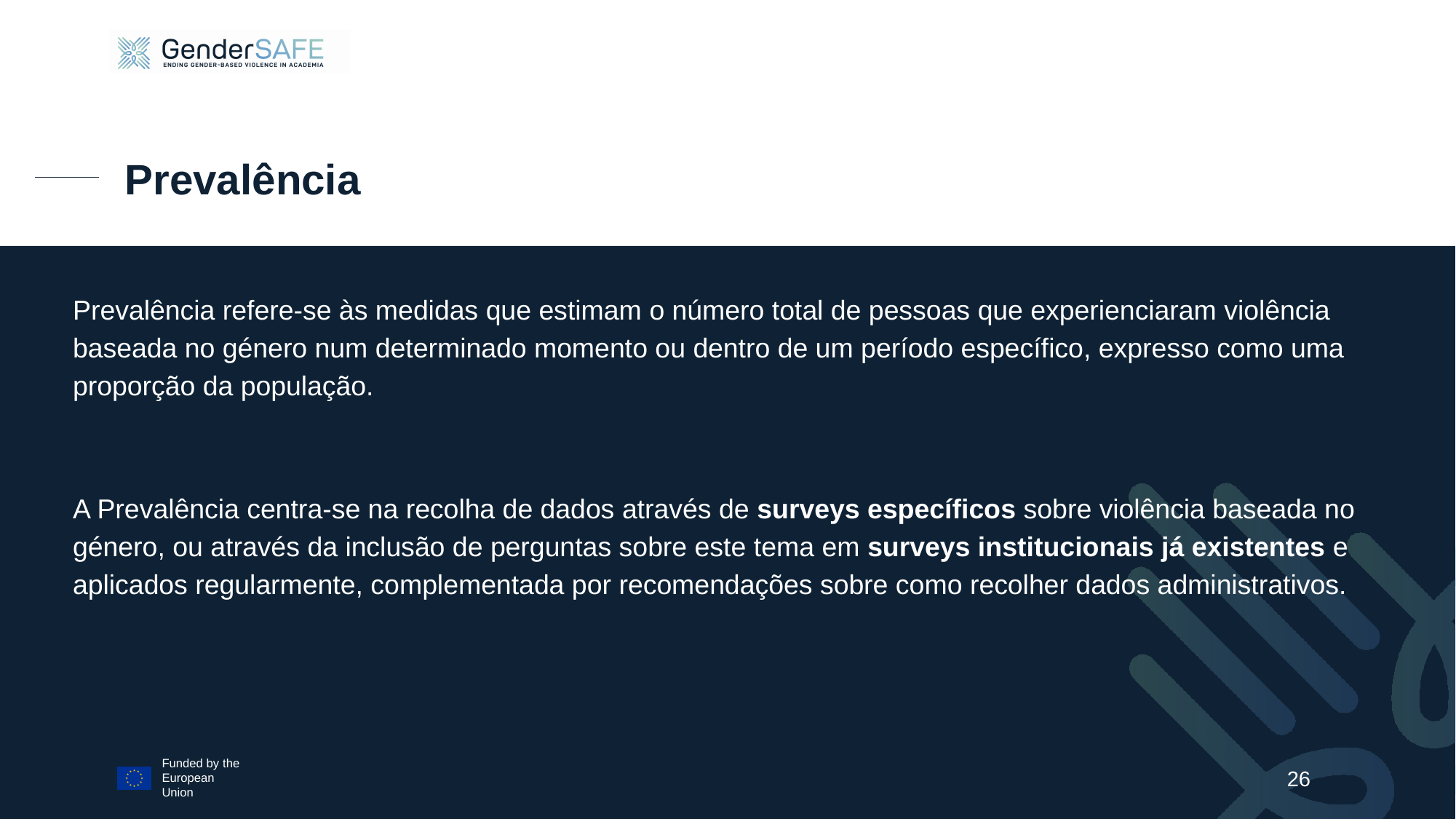

# Prevalência
Prevalência refere-se às medidas que estimam o número total de pessoas que experienciaram violência baseada no género num determinado momento ou dentro de um período específico, expresso como uma proporção da população.

A Prevalência centra-se na recolha de dados através de surveys específicos sobre violência baseada no género, ou através da inclusão de perguntas sobre este tema em surveys institucionais já existentes e aplicados regularmente, complementada por recomendações sobre como recolher dados administrativos.